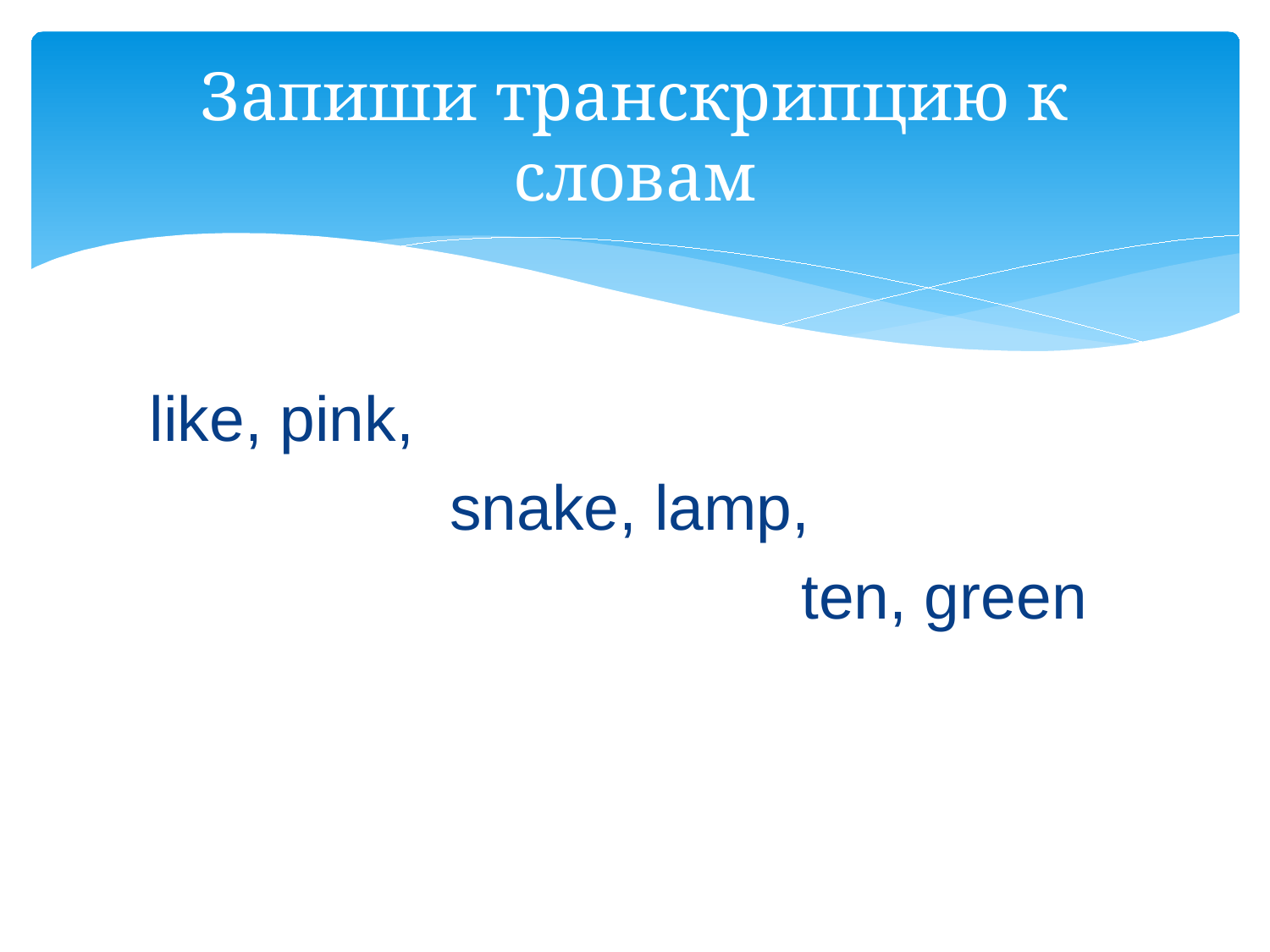

# Запиши транскрипцию к словам
 like, pink,
                  snake, lamp,
                                      ten, green